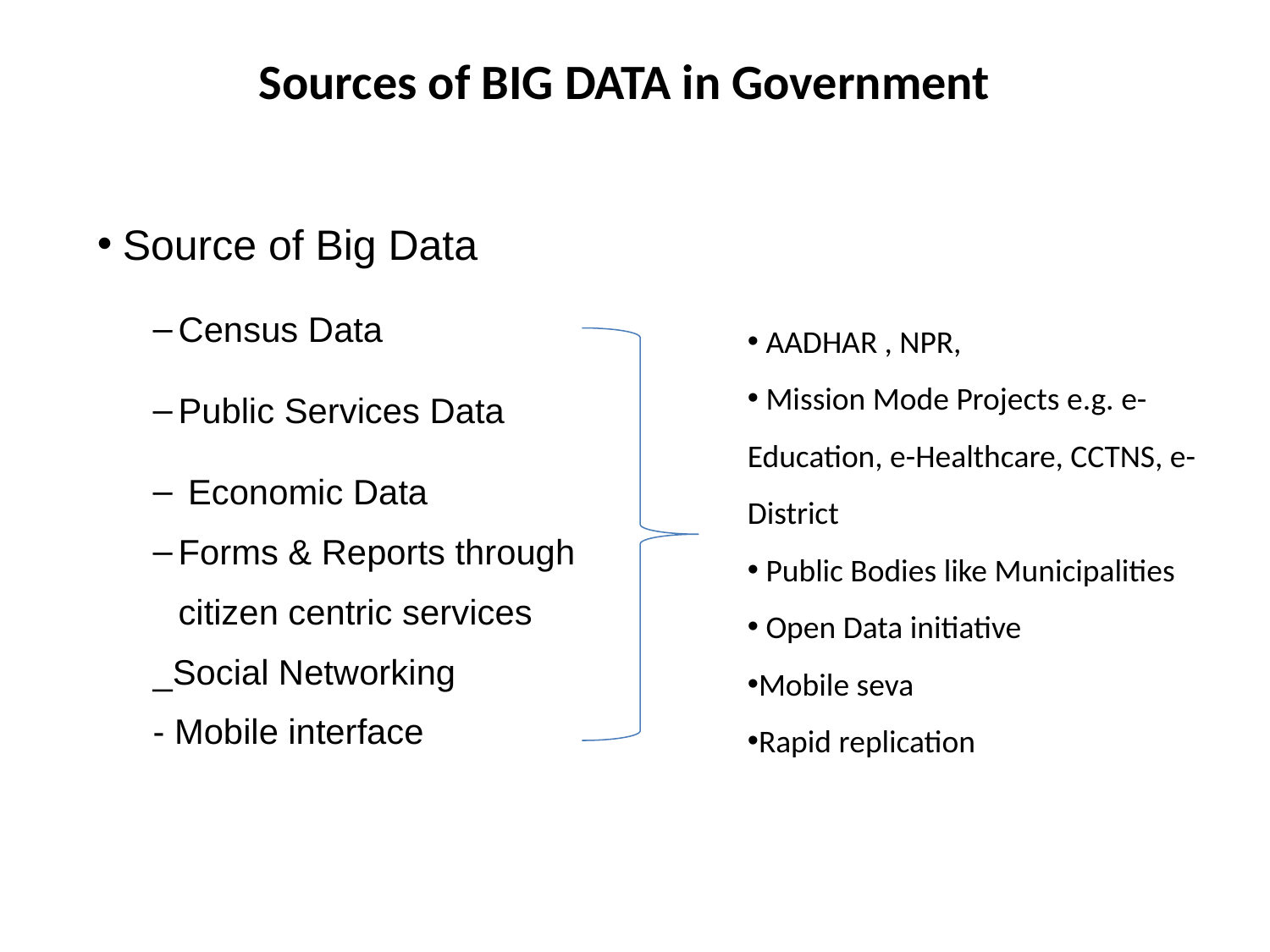

# Sources of BIG DATA in Government
Source of Big Data
Census Data
Public Services Data
 Economic Data
Forms & Reports through
 	citizen centric services
_Social Networking
- Mobile interface

 AADHAR , NPR,
 Mission Mode Projects e.g. e-Education, e-Healthcare, CCTNS, e-District
 Public Bodies like Municipalities
 Open Data initiative
Mobile seva
Rapid replication